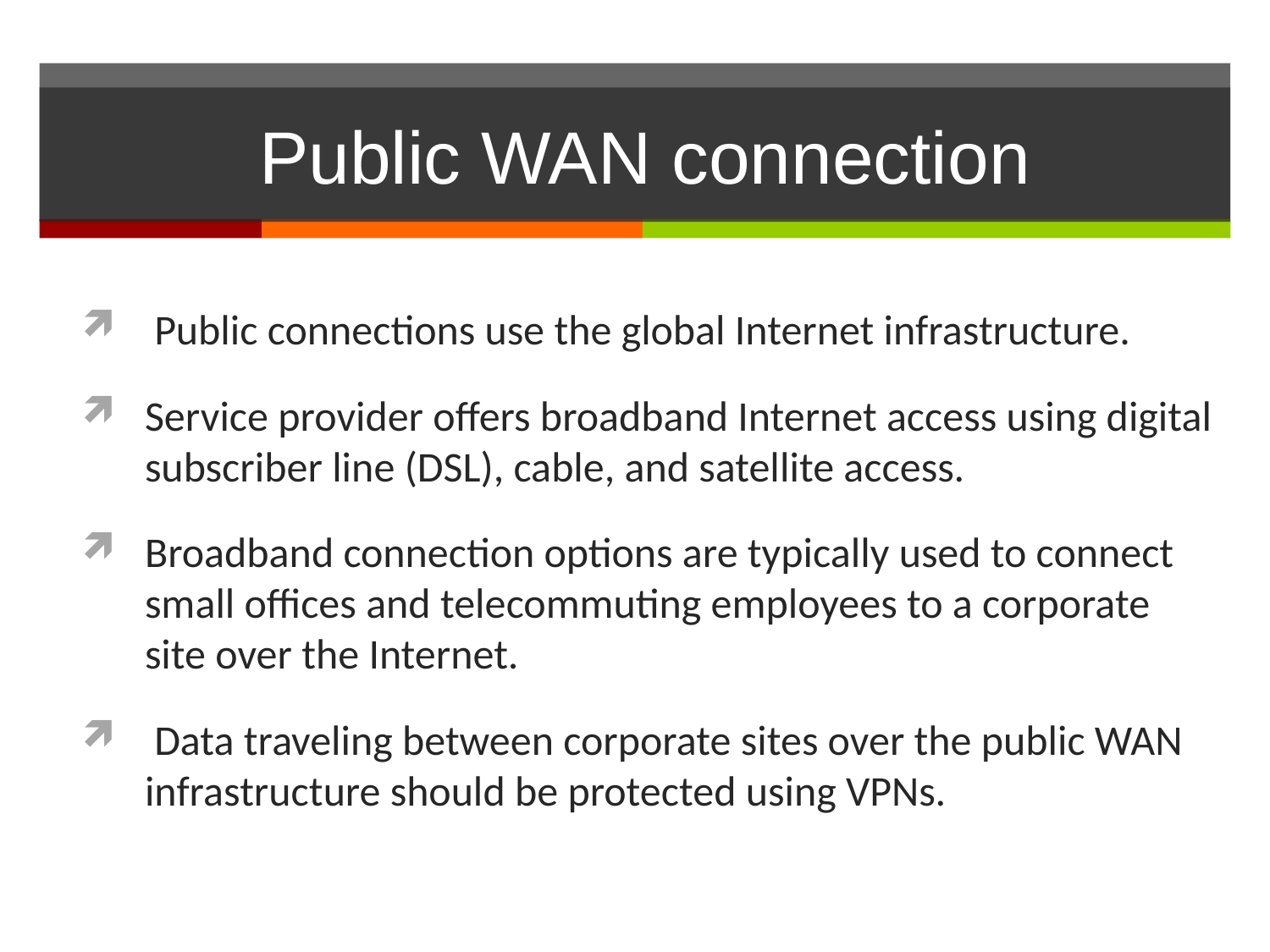

# Public WAN connection
 Public connections use the global Internet infrastructure.
Service provider offers broadband Internet access using digital subscriber line (DSL), cable, and satellite access.
Broadband connection options are typically used to connect small offices and telecommuting employees to a corporate site over the Internet.
 Data traveling between corporate sites over the public WAN infrastructure should be protected using VPNs.